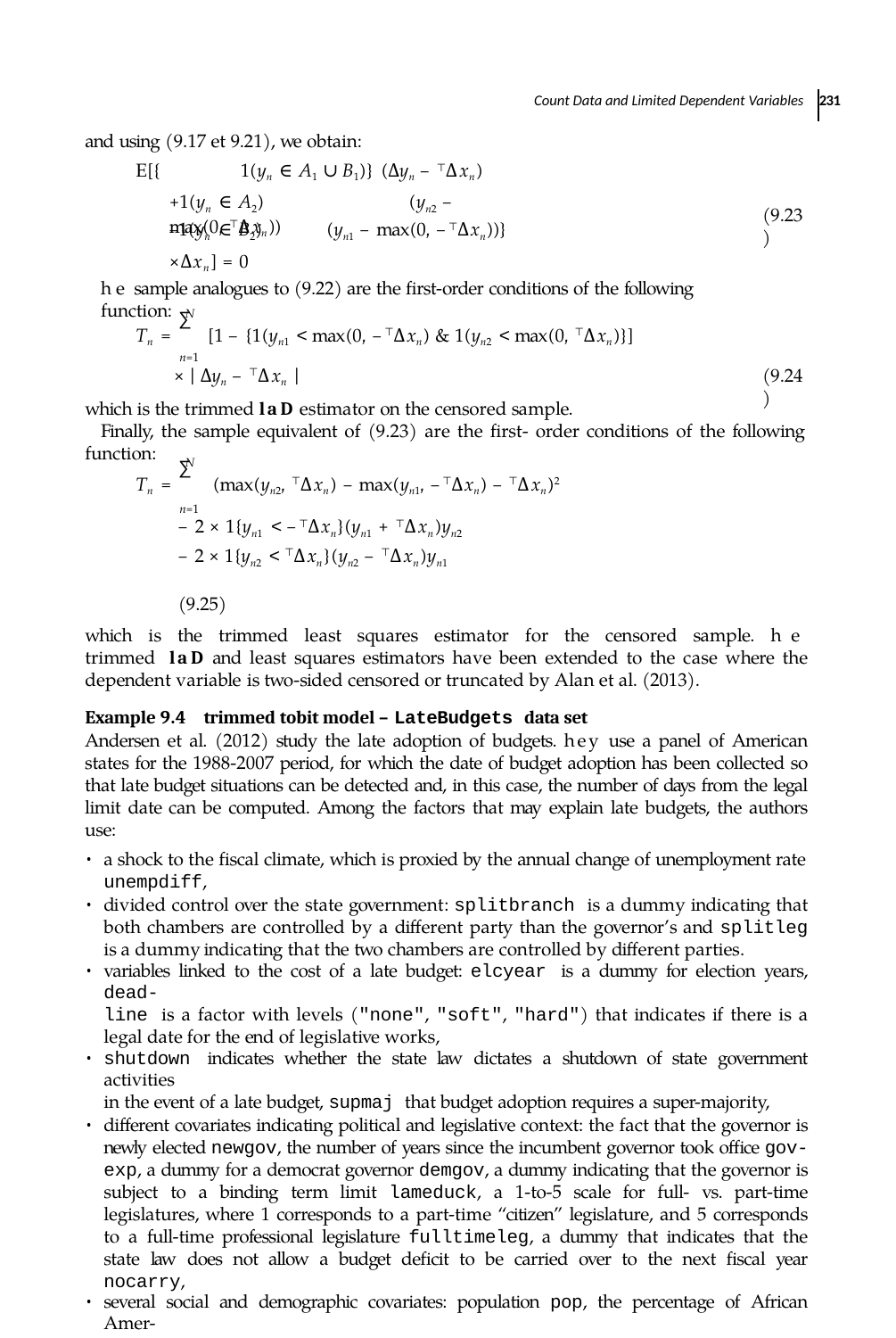

Count Data and Limited Dependent Variables  231

and using (9.17 et 9.21), we obtain:
E[{	1(yn ∈ A1 ∪ B1)} (Δyn – ⊤Δxn)
+1(yn ∈ A2)	(yn2 – max(0, ⊤Δxn))
(9.23)
–1(yn ∈ B2)	(yn1 – max(0, –⊤Δxn))}
×Δxn] = 0
he sample analogues to (9.22) are the ﬁrst-order conditions of the following function:
N
∑
Tn =	[1 – {1(yn1 < max(0, –⊤Δxn) & 1(yn2 < max(0, ⊤Δxn)}]
n=1
× | Δyn – ⊤Δxn |
which is the trimmed lad estimator on the censored sample.
Finally, the sample equivalent of (9.23) are the ﬁrst- order conditions of the following function:
(9.24)
N
∑
Tn =	(max(yn2, ⊤Δxn) – max(yn1, –⊤Δxn) – ⊤Δxn)2
n=1
– 2 × 1{yn1 < –⊤Δxn}(yn1 + ⊤Δxn)yn2
– 2 × 1{yn2 < ⊤Δxn}(yn2 – ⊤Δxn)yn1	(9.25)
which  is  the  trimmed  least  squares  estimator  for  the  censored  sample.  he  trimmed  lad and least squares estimators have been extended to the case where the dependent variable is two-sided censored or truncated by Alan et al. (2013).
Example 9.4  trimmed tobit model – LateBudgets data set
Andersen et al. (2012) study the late adoption of budgets. hey use a panel of American states for the 1988-2007 period, for which the date of budget adoption has been collected so that late budget situations can be detected and, in this case, the number of days from the legal limit date can be computed. Among the factors that may explain late budgets, the authors use:
a shock to the ﬁscal climate, which is proxied by the annual change of unemployment rate
unempdiff,
divided control over the state government: splitbranch is a dummy indicating that both chambers are controlled by a different party than the governor’s and splitleg is a dummy indicating that the two chambers are controlled by different parties.
variables linked to the cost of a late budget: elcyear is a dummy for election years, dead-
line is a factor with levels ("none", "soft", "hard") that indicates if there is a legal date for the end of legislative works,
shutdown indicates whether the state law dictates a shutdown of state government activities
in the event of a late budget, supmaj that budget adoption requires a super-majority,
different covariates indicating political and legislative context: the fact that the governor is newly elected newgov, the number of years since the incumbent governor took oﬃce gov- exp, a dummy for a democrat governor demgov, a dummy indicating that the governor is subject to a binding term limit lameduck, a 1-to-5 scale for full- vs. part-time legislatures, where 1 corresponds to a part-time “citizen” legislature, and 5 corresponds to a full-time professional legislature fulltimeleg, a dummy that indicates that the state law does not allow a budget deﬁcit to be carried over to the next ﬁscal year nocarry,
several social and demographic covariates: population pop, the percentage of African Amer-
icans black, of college graduates graduate, of people older than 65 years elderly, of children between 5 and 17 years old kids, and the response rate in the 1990 US census censusrep, which is used as a proxy for social capital.